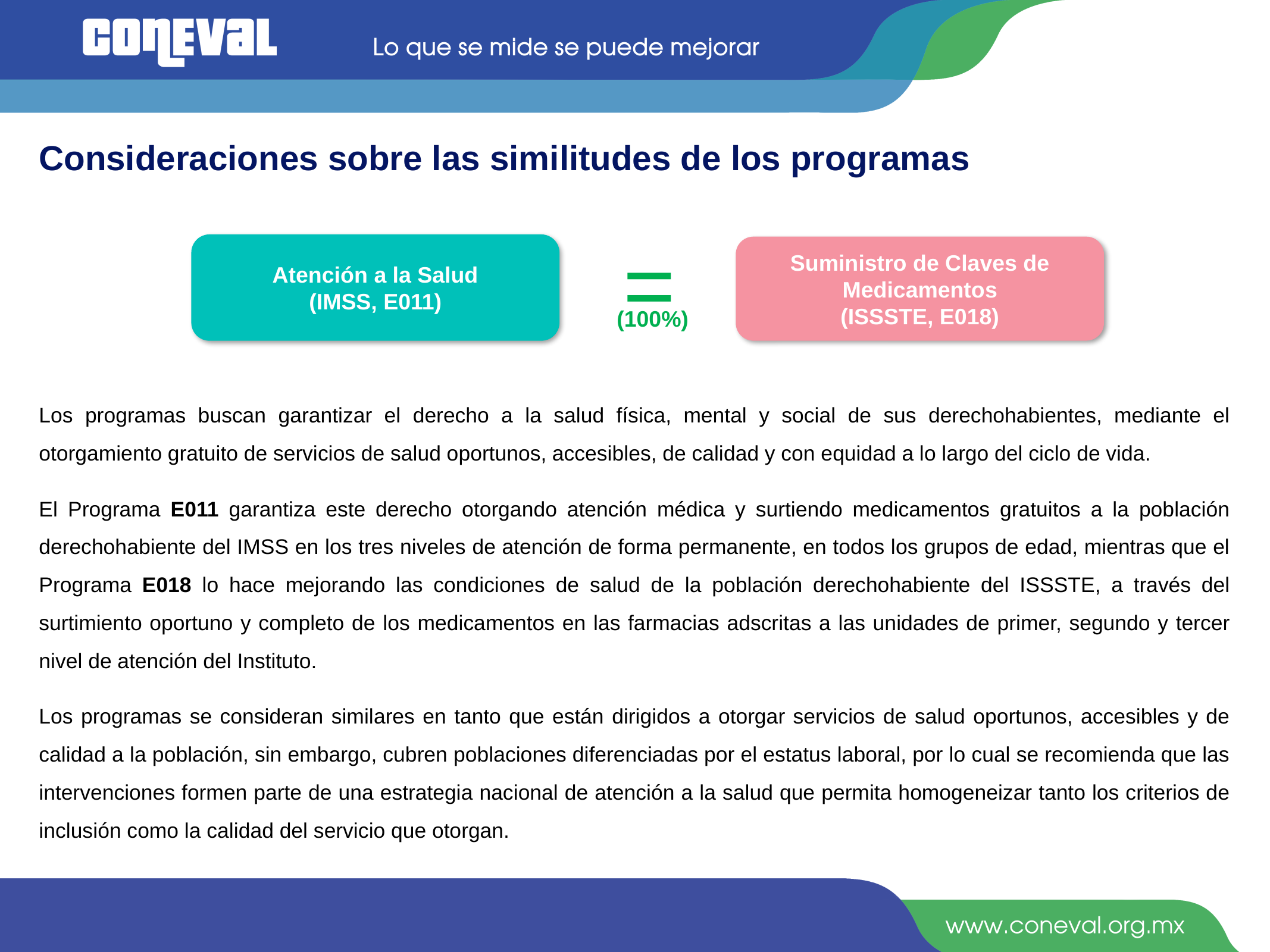

Consideraciones sobre las similitudes de los programas

=
Atención a la Salud
(IMSS, E011)
Suministro de Claves de Medicamentos
(ISSSTE, E018)
(100%)
Los programas buscan garantizar el derecho a la salud física, mental y social de sus derechohabientes, mediante el otorgamiento gratuito de servicios de salud oportunos, accesibles, de calidad y con equidad a lo largo del ciclo de vida.

El Programa E011 garantiza este derecho otorgando atención médica y surtiendo medicamentos gratuitos a la población derechohabiente del IMSS en los tres niveles de atención de forma permanente, en todos los grupos de edad, mientras que el Programa E018 lo hace mejorando las condiciones de salud de la población derechohabiente del ISSSTE, a través del surtimiento oportuno y completo de los medicamentos en las farmacias adscritas a las unidades de primer, segundo y tercer nivel de atención del Instituto.

Los programas se consideran similares en tanto que están dirigidos a otorgar servicios de salud oportunos, accesibles y de calidad a la población, sin embargo, cubren poblaciones diferenciadas por el estatus laboral, por lo cual se recomienda que las intervenciones formen parte de una estrategia nacional de atención a la salud que permita homogeneizar tanto los criterios de inclusión como la calidad del servicio que otorgan.